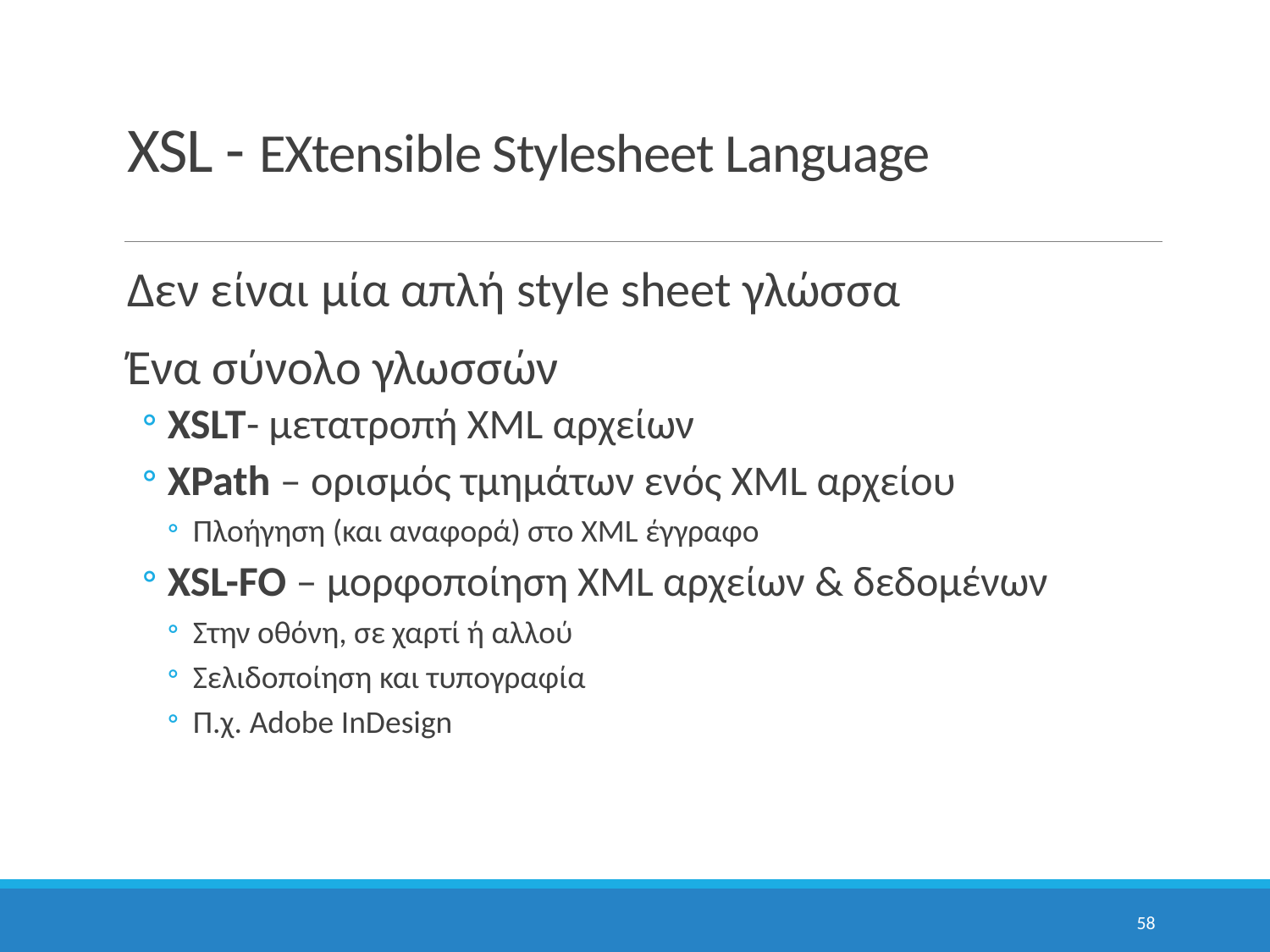

# XSL - EΧtensible Stylesheet Language
Δεν είναι μία απλή style sheet γλώσσα
Ένα σύνολο γλωσσών
XSLT- μετατροπή XML αρχείων
XPath – ορισμός τμημάτων ενός XML αρχείου
Πλοήγηση (και αναφορά) στο XML έγγραφο
XSL-FO – μορφοποίηση XML αρχείων & δεδομένων
Στην οθόνη, σε χαρτί ή αλλού
Σελιδοποίηση και τυπογραφία
Π.χ. Adobe InDesign

58